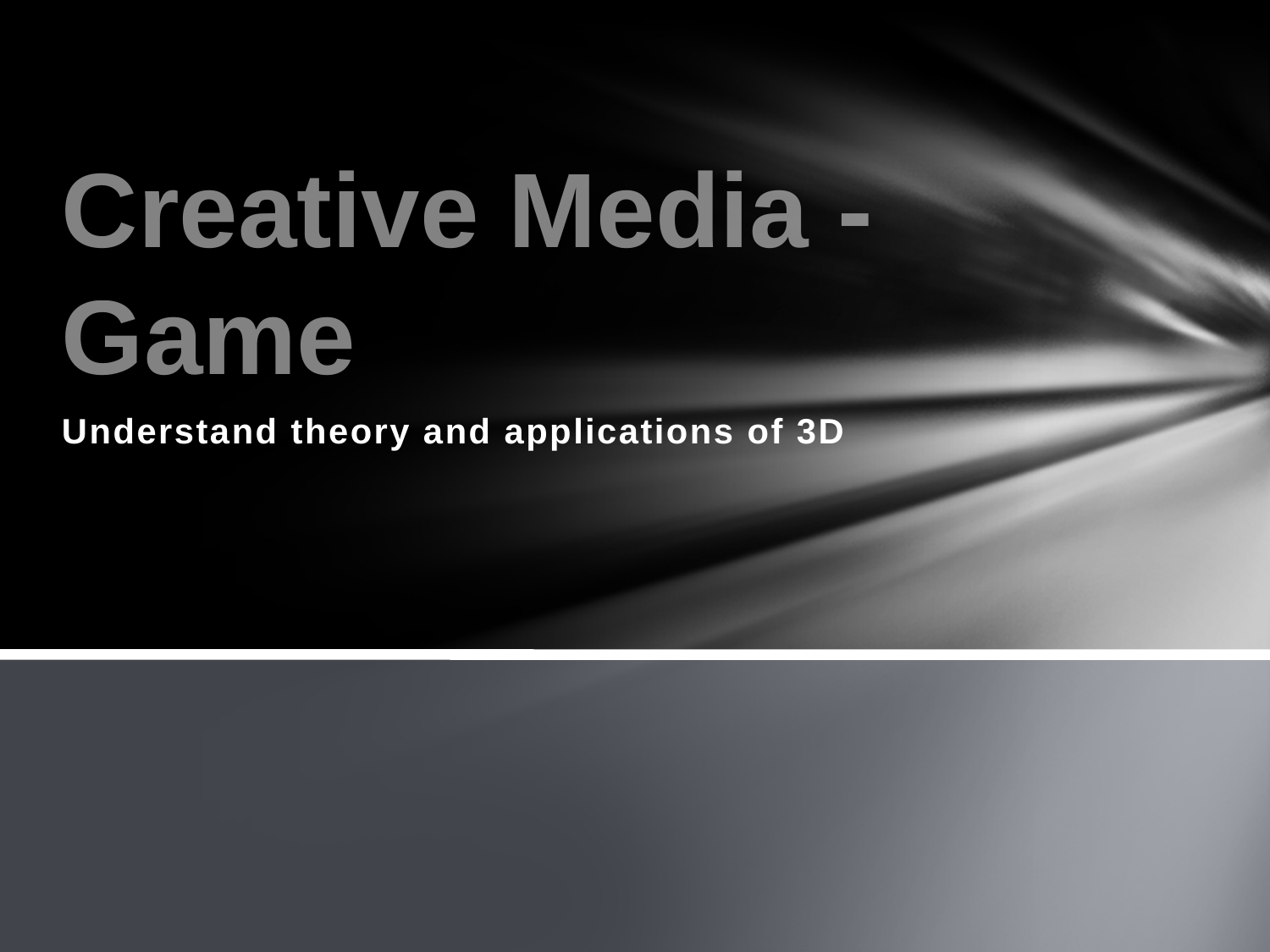

# Creative Media - Game
Understand theory and applications of 3D